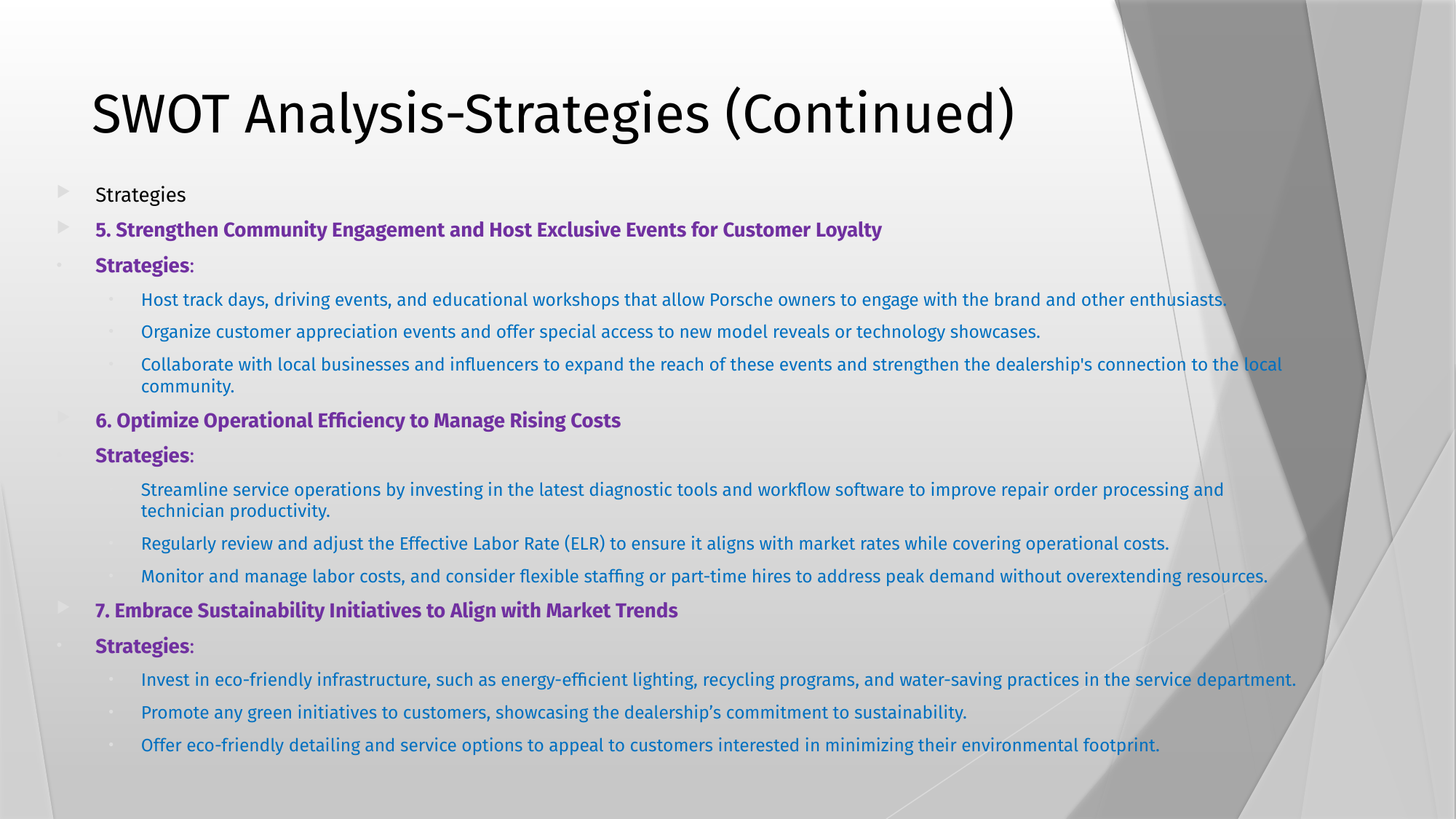

# SWOT Analysis-Strategies (Continued)
Strategies
5. Strengthen Community Engagement and Host Exclusive Events for Customer Loyalty
Strategies:
Host track days, driving events, and educational workshops that allow Porsche owners to engage with the brand and other enthusiasts.
Organize customer appreciation events and offer special access to new model reveals or technology showcases.
Collaborate with local businesses and influencers to expand the reach of these events and strengthen the dealership's connection to the local community.
6. Optimize Operational Efficiency to Manage Rising Costs
Strategies:
Streamline service operations by investing in the latest diagnostic tools and workflow software to improve repair order processing and technician productivity.
Regularly review and adjust the Effective Labor Rate (ELR) to ensure it aligns with market rates while covering operational costs.
Monitor and manage labor costs, and consider flexible staffing or part-time hires to address peak demand without overextending resources.
7. Embrace Sustainability Initiatives to Align with Market Trends
Strategies:
Invest in eco-friendly infrastructure, such as energy-efficient lighting, recycling programs, and water-saving practices in the service department.
Promote any green initiatives to customers, showcasing the dealership’s commitment to sustainability.
Offer eco-friendly detailing and service options to appeal to customers interested in minimizing their environmental footprint.